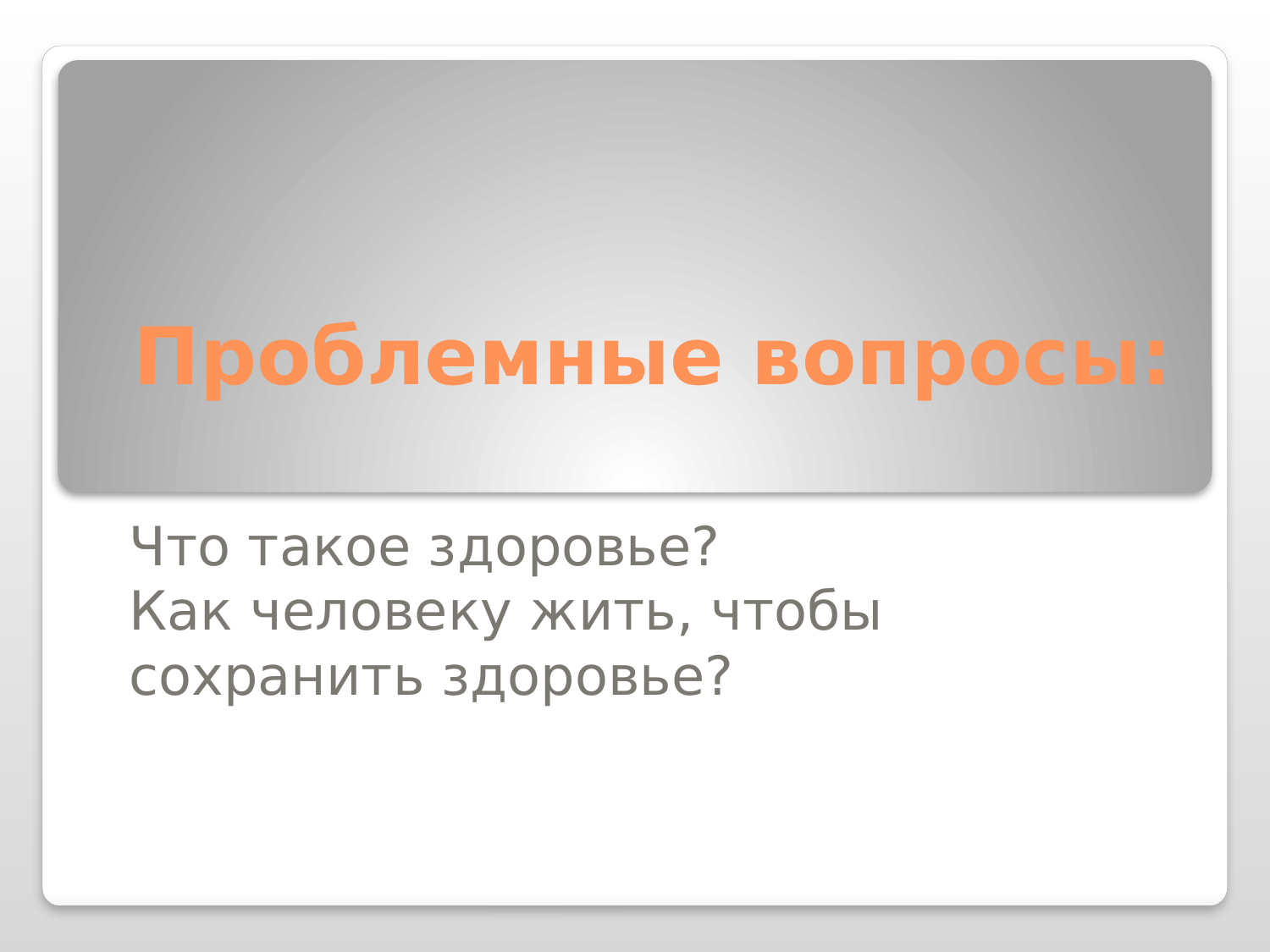

# Проблемные вопросы:
Что такое здоровье?
Как человеку жить, чтобы сохранить здоровье?